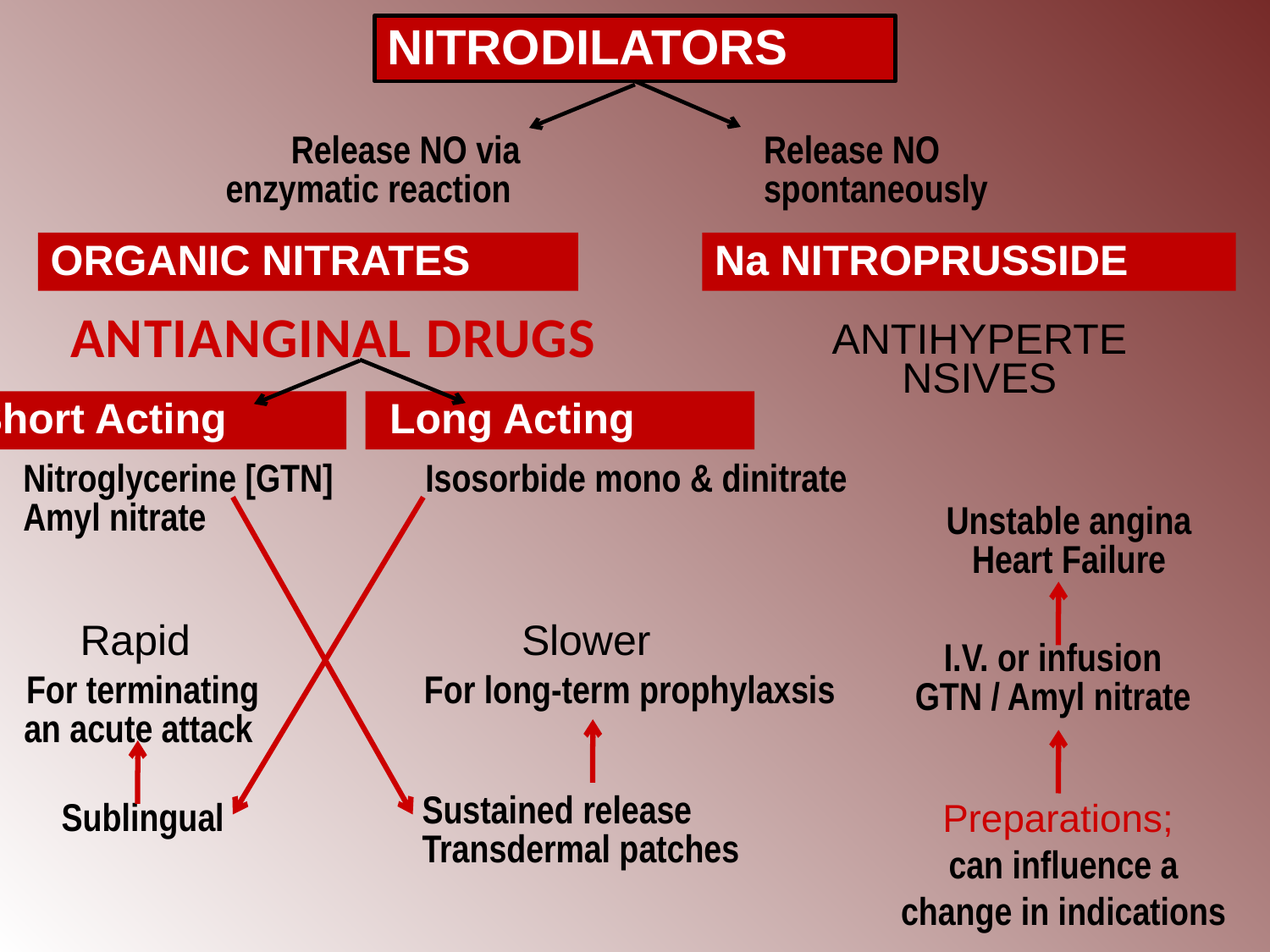

NITRODILATORS
Release NO via enzymatic reaction
Release NO spontaneously
ORGANIC NITRATES
Na NITROPRUSSIDE
ANTIANGINAL DRUGS
ANTIHYPERTENSIVES
 Long Acting
Short Acting
Nitroglycerine [GTN]
Amyl nitrate
Isosorbide mono & dinitrate
Unstable angina
Heart Failure
Rapid
Slower
I.V. or infusion
GTN / Amyl nitrate
For terminating an acute attack
For long-term prophylaxsis
Sustained release Transdermal patches
Preparations;
can influence a change in indications
Sublingual